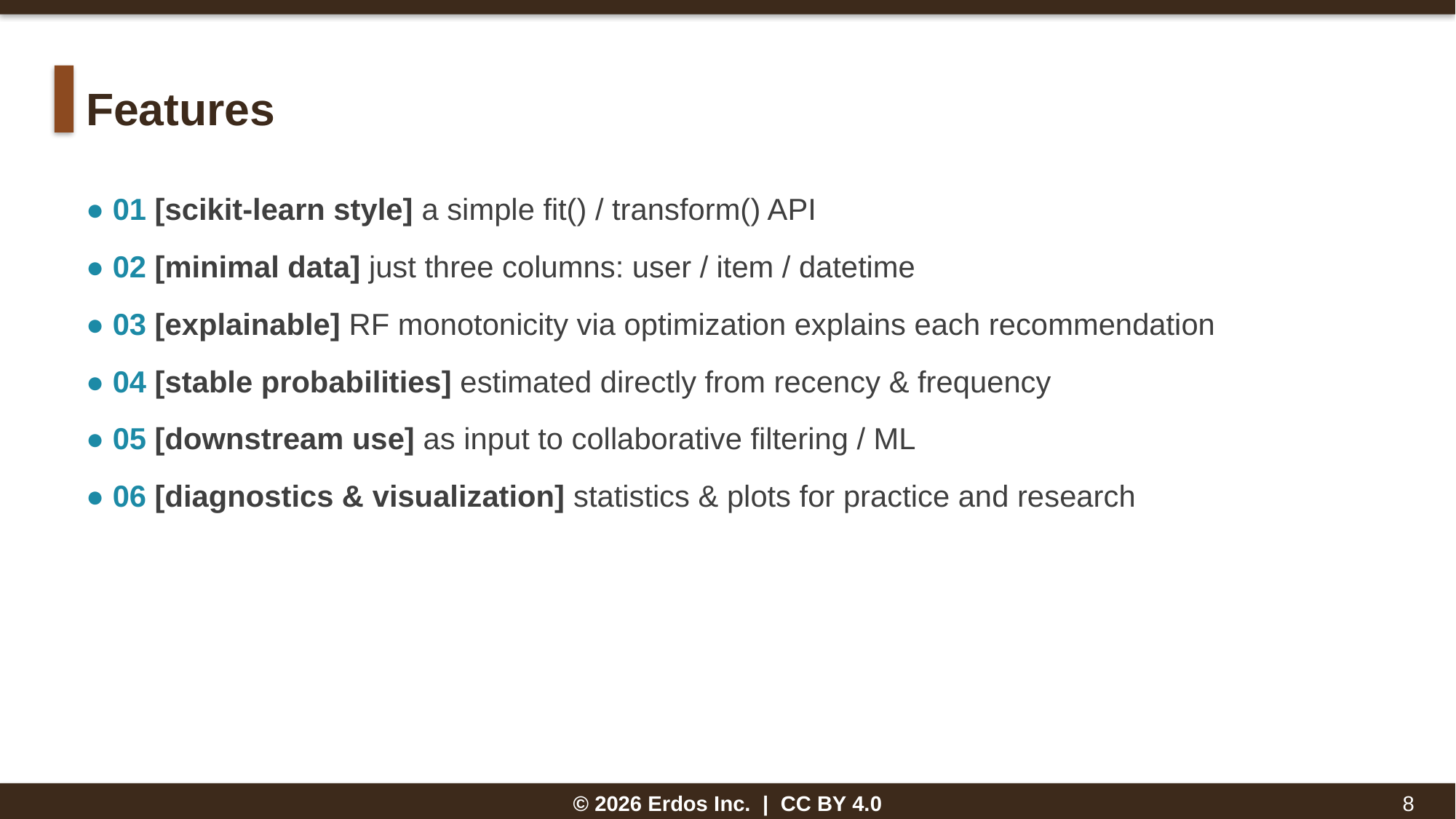

Features
● 01 [scikit-learn style] a simple fit() / transform() API
● 02 [minimal data] just three columns: user / item / datetime
● 03 [explainable] RF monotonicity via optimization explains each recommendation
● 04 [stable probabilities] estimated directly from recency & frequency
● 05 [downstream use] as input to collaborative filtering / ML
● 06 [diagnostics & visualization] statistics & plots for practice and research

© 2026 Erdos Inc.  |  CC BY 4.0
8